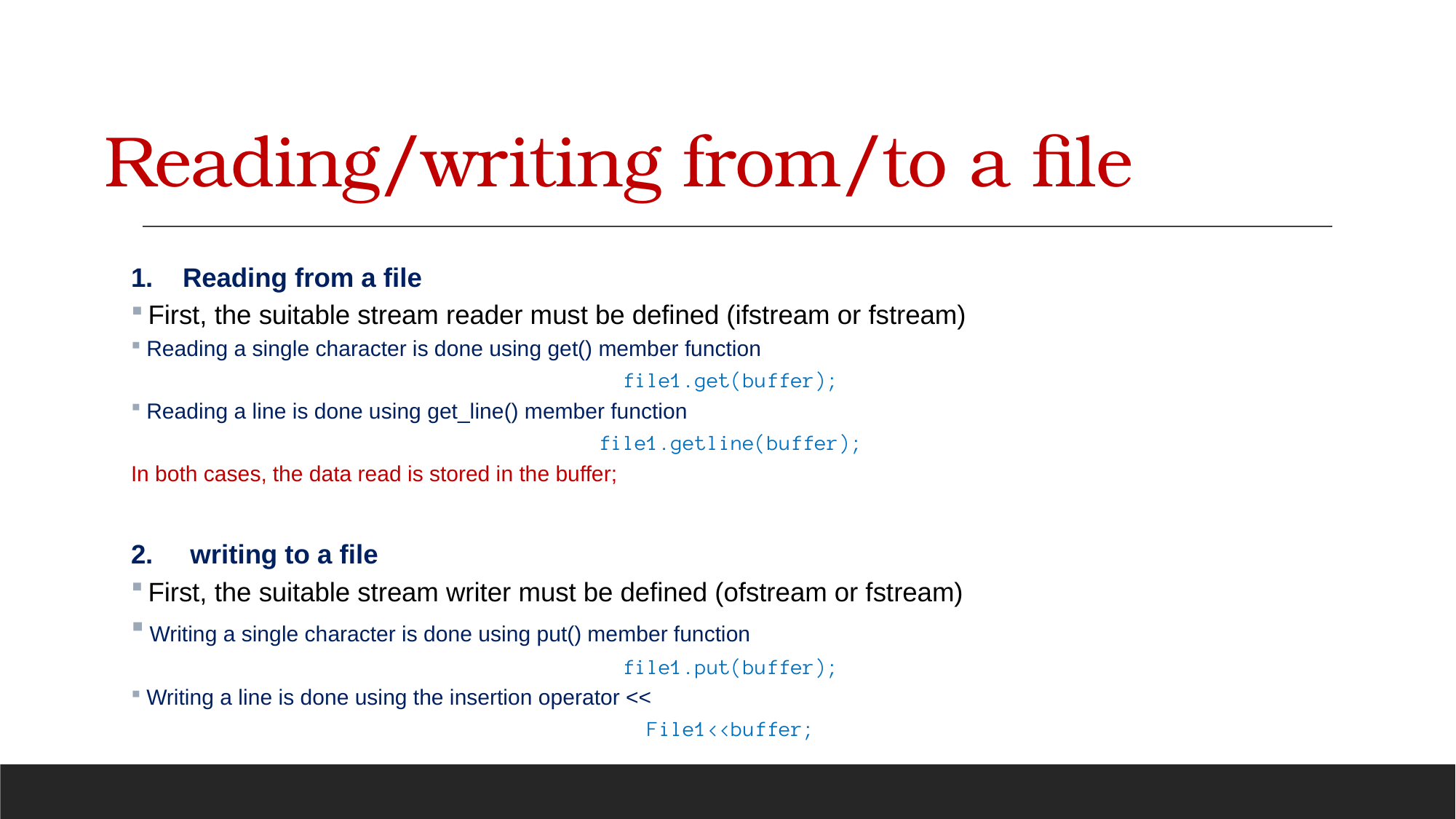

# Reading/writing from/to a file
1.    Reading from a file
 First, the suitable stream reader must be defined (ifstream or fstream)
 Reading a single character is done using get() member function
file1.get(buffer);
 Reading a line is done using get_line() member function
file1.getline(buffer);
In both cases, the data read is stored in the buffer;

2.     writing to a file
 First, the suitable stream writer must be defined (ofstream or fstream)
 Writing a single character is done using put() member function
file1.put(buffer);
 Writing a line is done using the insertion operator <<
File1<<buffer;